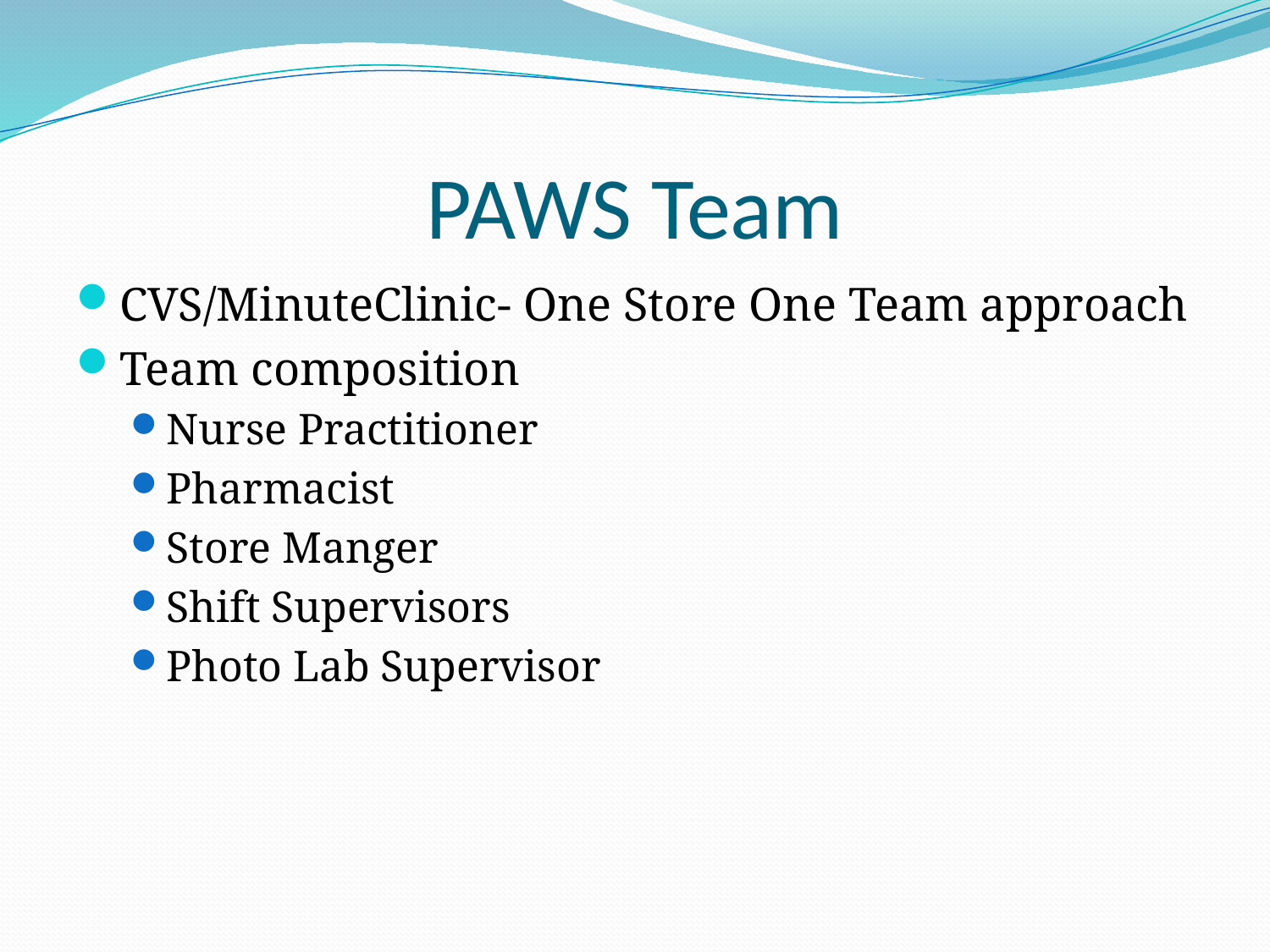

# PAWS Team
CVS/MinuteClinic- One Store One Team approach
Team composition
Nurse Practitioner
Pharmacist
Store Manger
Shift Supervisors
Photo Lab Supervisor